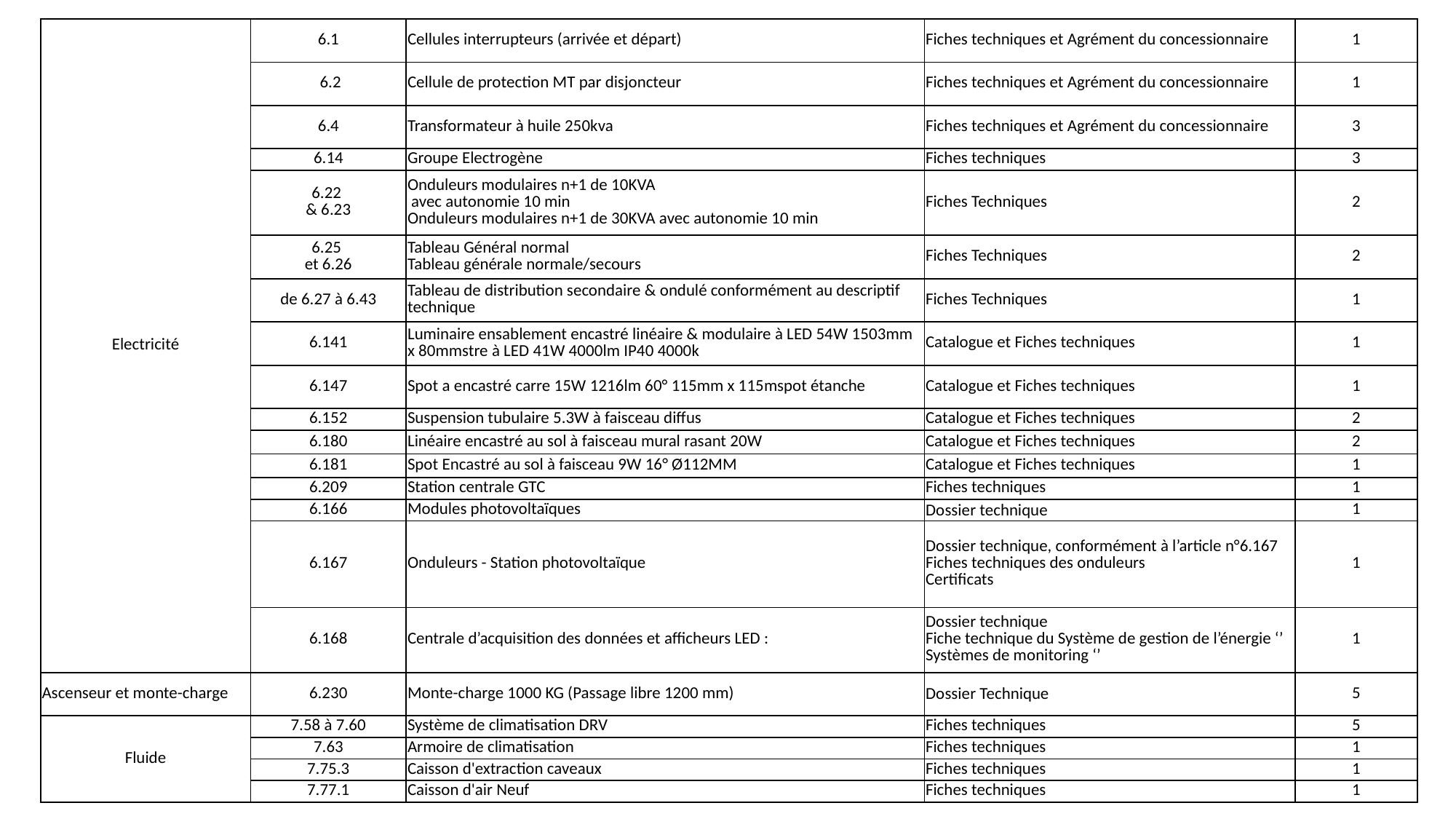

| Electricité | 6.1 | Cellules interrupteurs (arrivée et départ) | Fiches techniques et Agrément du concessionnaire | 1 |
| --- | --- | --- | --- | --- |
|  | 6.2 | Cellule de protection MT par disjoncteur | Fiches techniques et Agrément du concessionnaire | 1 |
|  | 6.4 | Transformateur à huile 250kva | Fiches techniques et Agrément du concessionnaire | 3 |
|  | 6.14 | Groupe Electrogène | Fiches techniques | 3 |
|  | 6.22 & 6.23 | Onduleurs modulaires n+1 de 10KVA avec autonomie 10 min Onduleurs modulaires n+1 de 30KVA avec autonomie 10 min | Fiches Techniques | 2 |
|  | 6.25 et 6.26 | Tableau Général normal Tableau générale normale/secours | Fiches Techniques | 2 |
|  | de 6.27 à 6.43 | Tableau de distribution secondaire & ondulé conformément au descriptif technique | Fiches Techniques | 1 |
|  | 6.141 | Luminaire ensablement encastré linéaire & modulaire à LED 54W 1503mm x 80mmstre à LED 41W 4000lm IP40 4000k | Catalogue et Fiches techniques | 1 |
|  | 6.147 | Spot a encastré carre 15W 1216lm 60° 115mm x 115mspot étanche | Catalogue et Fiches techniques | 1 |
|  | 6.152 | Suspension tubulaire 5.3W à faisceau diffus | Catalogue et Fiches techniques | 2 |
|  | 6.180 | Linéaire encastré au sol à faisceau mural rasant 20W | Catalogue et Fiches techniques | 2 |
|  | 6.181 | Spot Encastré au sol à faisceau 9W 16° Ø112MM | Catalogue et Fiches techniques | 1 |
|  | 6.209 | Station centrale GTC | Fiches techniques | 1 |
|  | 6.166 | Modules photovoltaïques | Dossier technique | 1 |
|  | 6.167 | Onduleurs - Station photovoltaïque | Dossier technique, conformément à l’article n°6.167 Fiches techniques des onduleurs Certificats | 1 |
|  | 6.168 | Centrale d’acquisition des données et afficheurs LED : | Dossier technique  Fiche technique du Système de gestion de l’énergie ‘’ Systèmes de monitoring ‘’ | 1 |
| Ascenseur et monte-charge | 6.230 | Monte-charge 1000 KG (Passage libre 1200 mm) | Dossier Technique | 5 |
| Fluide | 7.58 à 7.60 | Système de climatisation DRV | Fiches techniques | 5 |
|  | 7.63 | Armoire de climatisation | Fiches techniques | 1 |
|  | 7.75.3 | Caisson d'extraction caveaux | Fiches techniques | 1 |
|  | 7.77.1 | Caisson d'air Neuf | Fiches techniques | 1 |